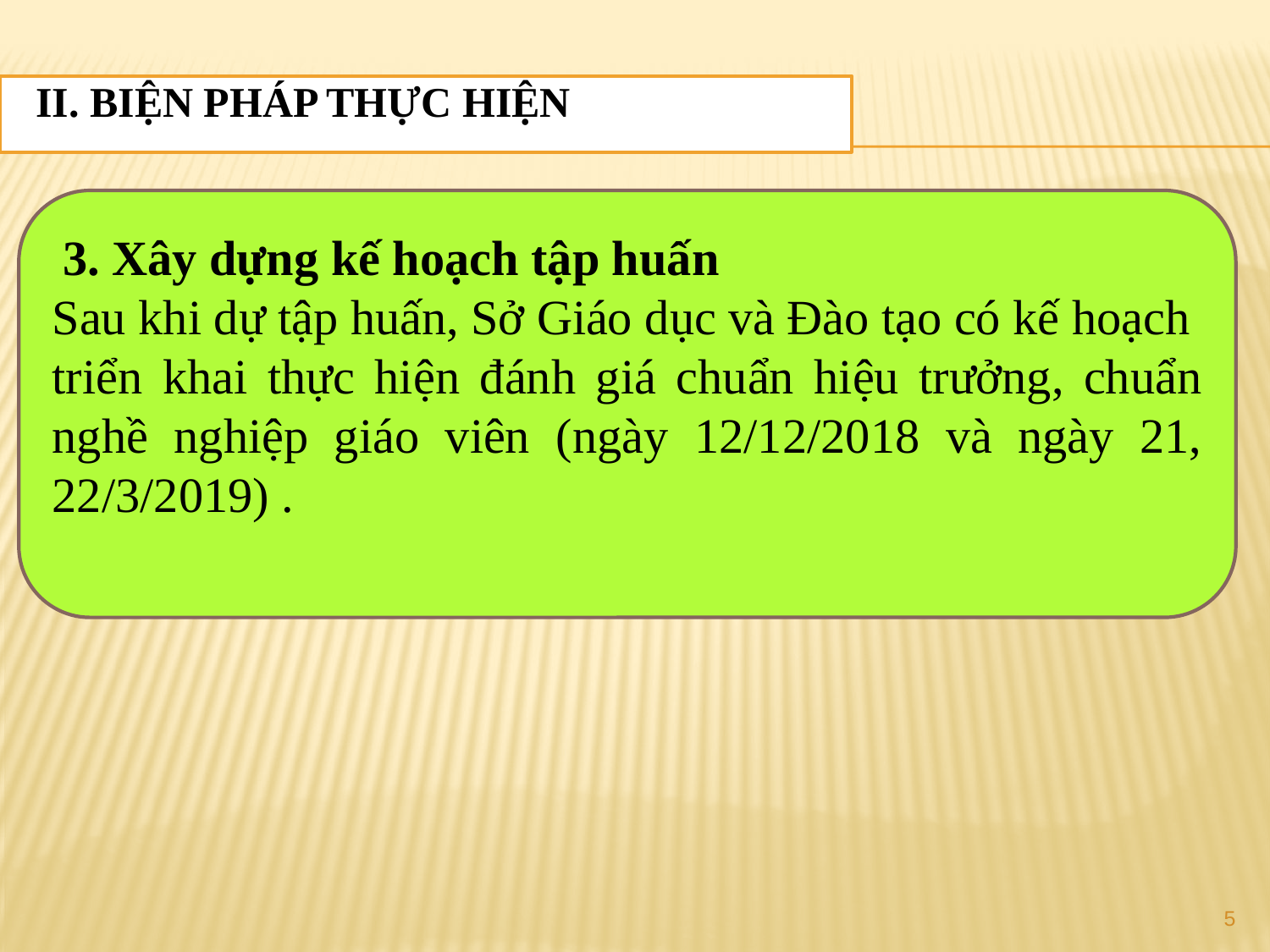

II. BIỆN PHÁP THỰC HIỆN
 3. Xây dựng kế hoạch tập huấn
Sau khi dự tập huấn, Sở Giáo dục và Đào tạo có kế hoạch  triển khai thực hiện đánh giá chuẩn hiệu trưởng, chuẩn nghề nghiệp giáo viên (ngày 12/12/2018 và ngày 21, 22/3/2019) .

5